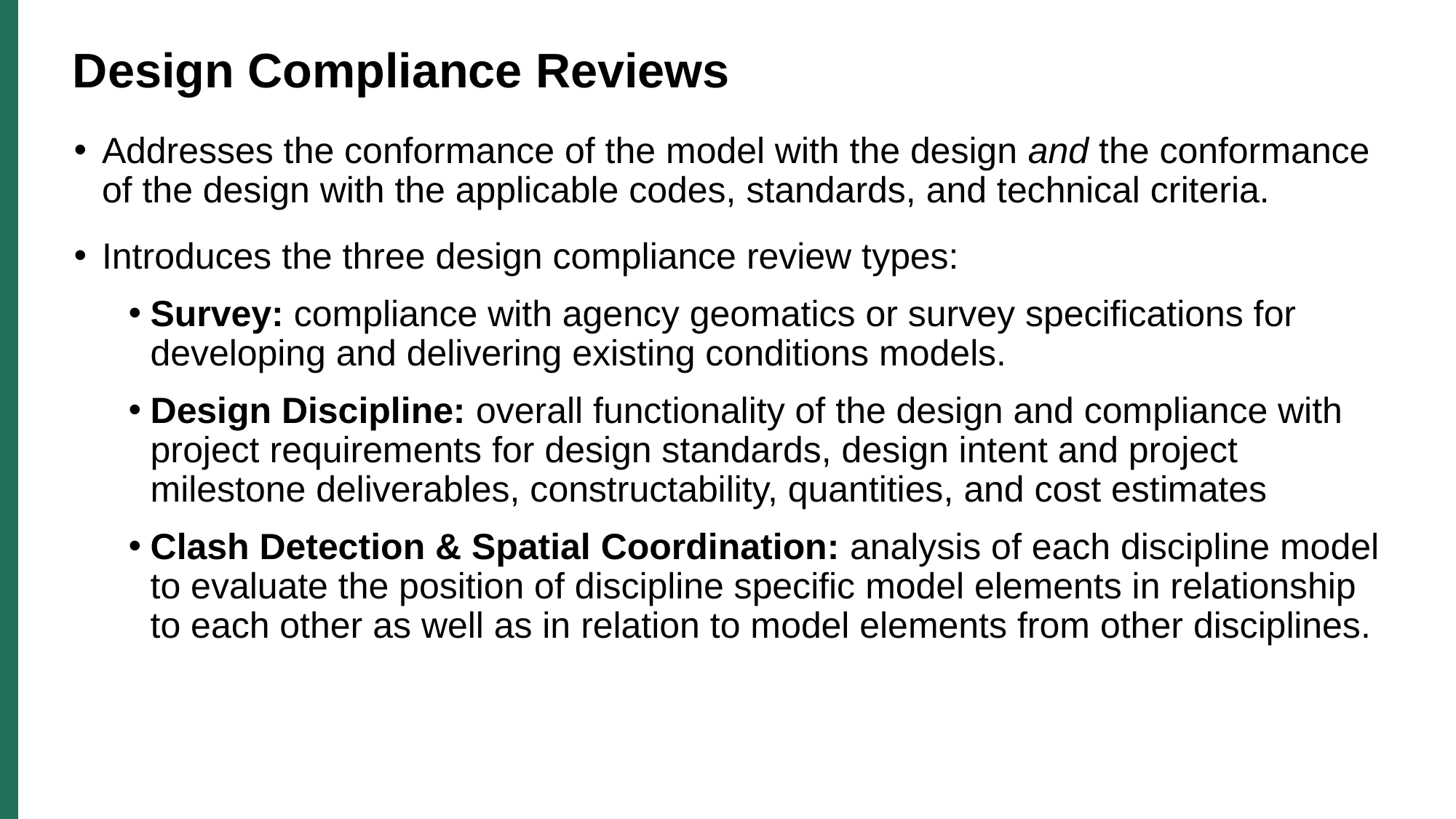

# Design Compliance Reviews
Addresses the conformance of the model with the design and the conformance of the design with the applicable codes, standards, and technical criteria.
Introduces the three design compliance review types:
Survey: compliance with agency geomatics or survey specifications for developing and delivering existing conditions models.
Design Discipline: overall functionality of the design and compliance with project requirements for design standards, design intent and project milestone deliverables, constructability, quantities, and cost estimates
Clash Detection & Spatial Coordination: analysis of each discipline model to evaluate the position of discipline specific model elements in relationship to each other as well as in relation to model elements from other disciplines.